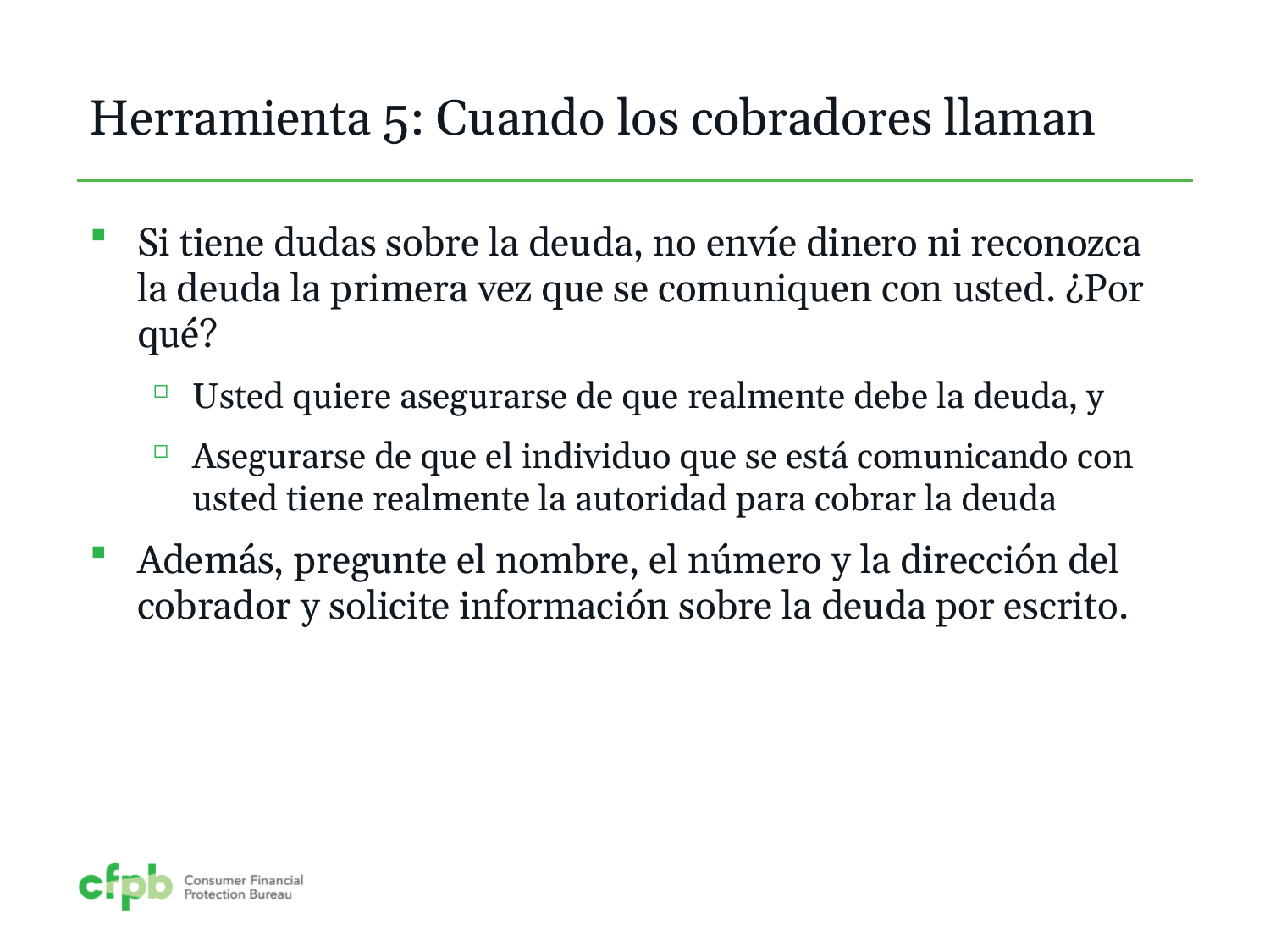

# Herramienta 5: Cuando los cobradores llaman
Si tiene dudas sobre la deuda, no envíe dinero ni reconozca la deuda la primera vez que se comuniquen con usted. ¿Por qué?
Usted quiere asegurarse de que realmente debe la deuda, y
Asegurarse de que el individuo que se está comunicando con usted tiene realmente la autoridad para cobrar la deuda
Además, pregunte el nombre, el número y la dirección del cobrador y solicite información sobre la deuda por escrito.